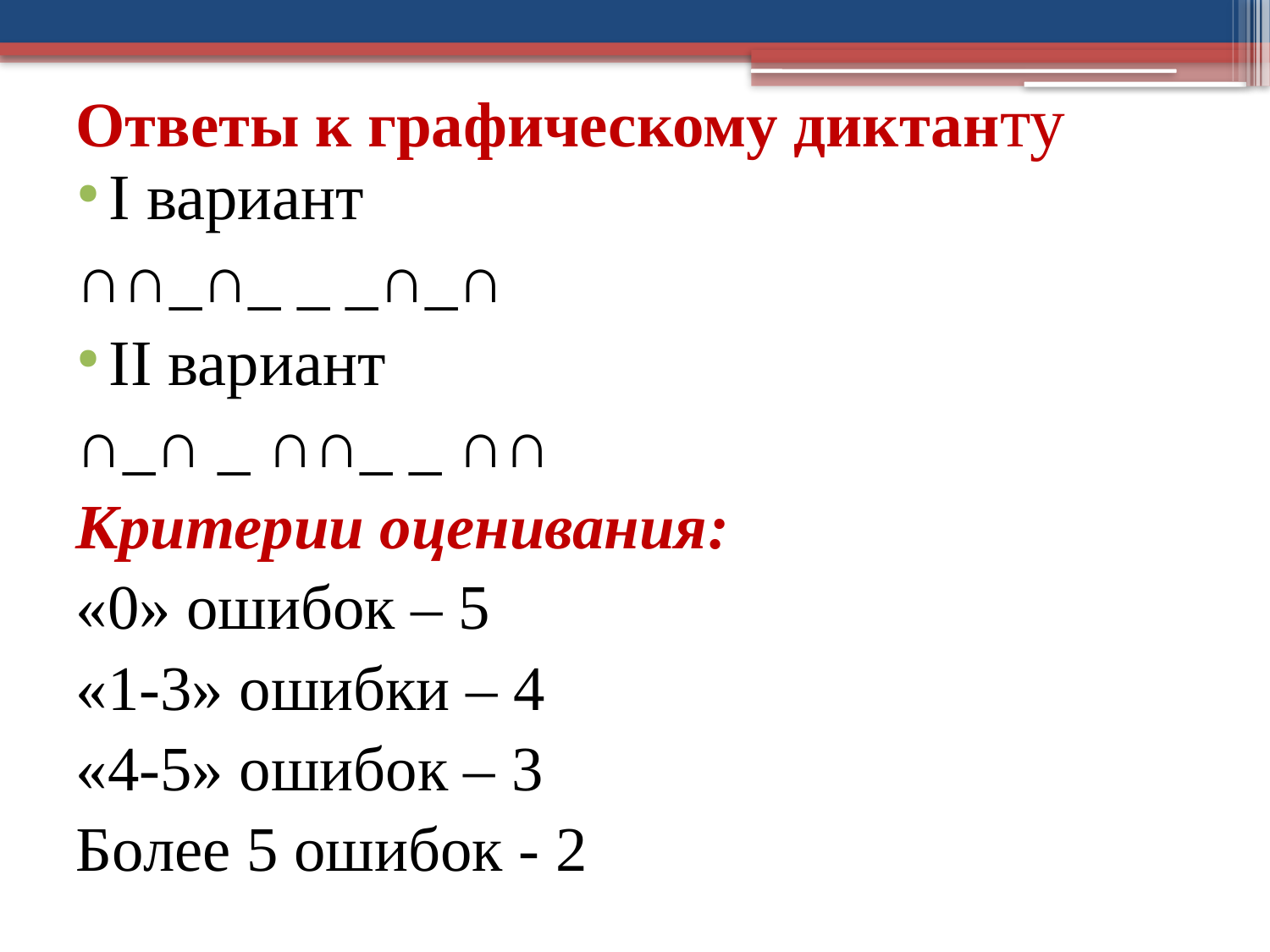

# Ответы к графическому диктанту
I вариант
∩∩_∩_ _ _∩_∩
II вариант
∩_∩ _ ∩∩_ _ ∩∩
Критерии оценивания:
«0» ошибок – 5
«1-3» ошибки – 4
«4-5» ошибок – 3
Более 5 ошибок - 2